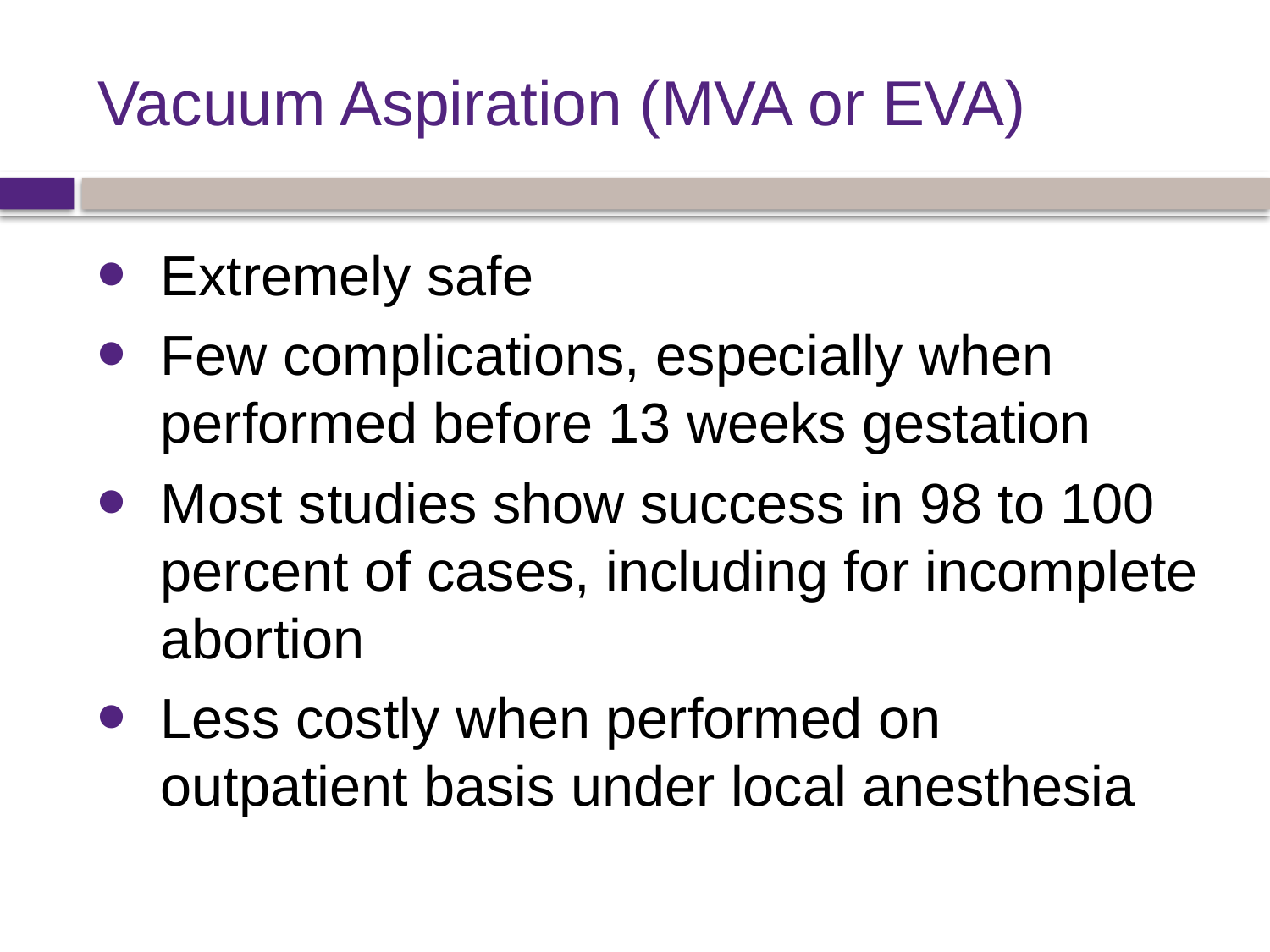

# Vacuum Aspiration (MVA or EVA)
Extremely safe
Few complications, especially when performed before 13 weeks gestation
Most studies show success in 98 to 100 percent of cases, including for incomplete abortion
Less costly when performed on outpatient basis under local anesthesia